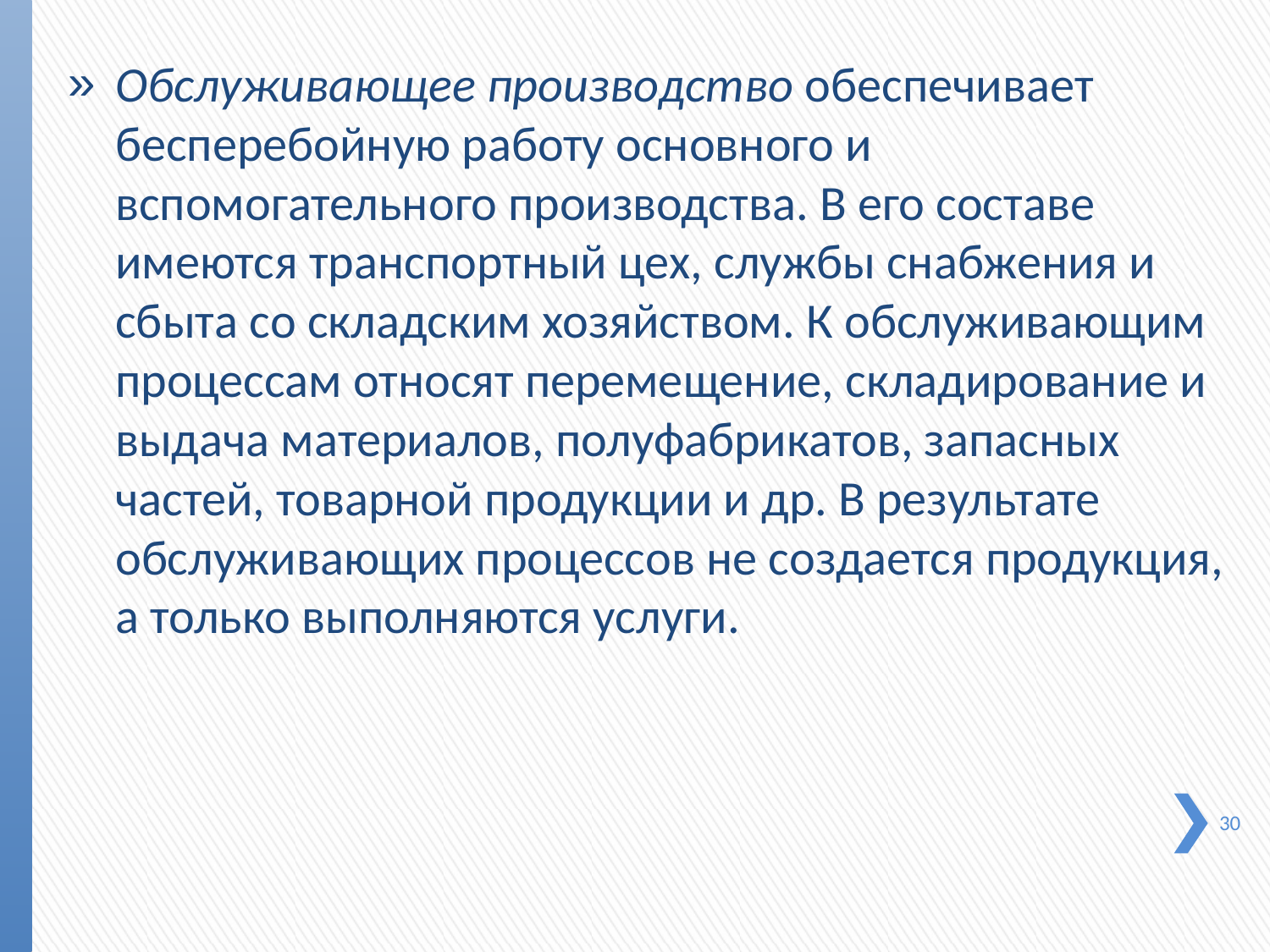

Обслуживающее производство обеспечивает бесперебой­ную работу основного и вспомогательного производства. В его составе имеются транспортный цех, службы снабжения и сбыта со складским хозяйством. К обслуживающим процес­сам относят перемещение, складирование и выдача материа­лов, полуфабрикатов, запасных частей, товарной продукции и др. В результате обслуживающих процессов не создается про­дукция, а только выполняются услуги.

30